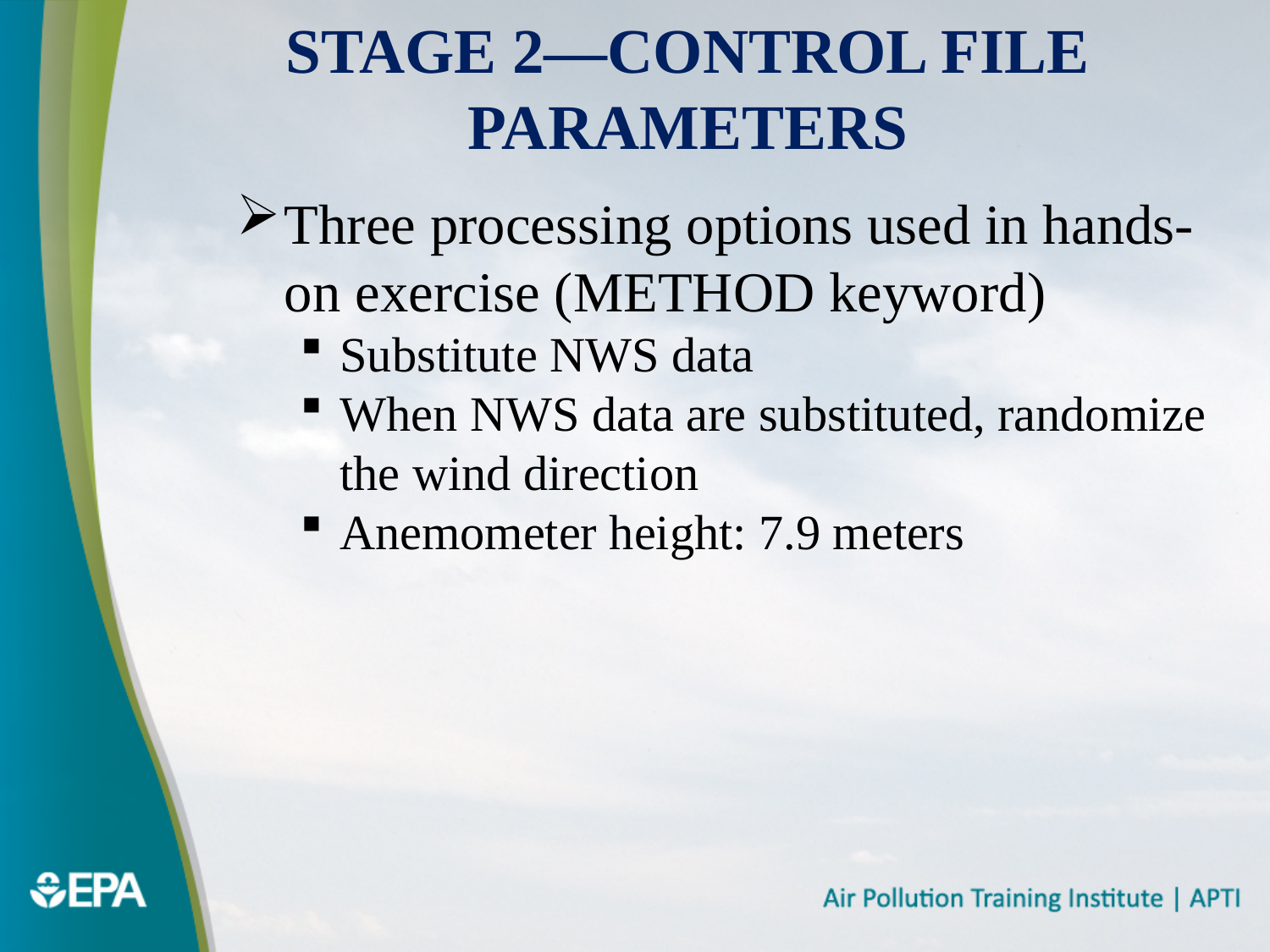

# Stage 2—Control File Parameters
Three processing options used in hands-on exercise (METHOD keyword)
Substitute NWS data
When NWS data are substituted, randomize the wind direction
Anemometer height: 7.9 meters